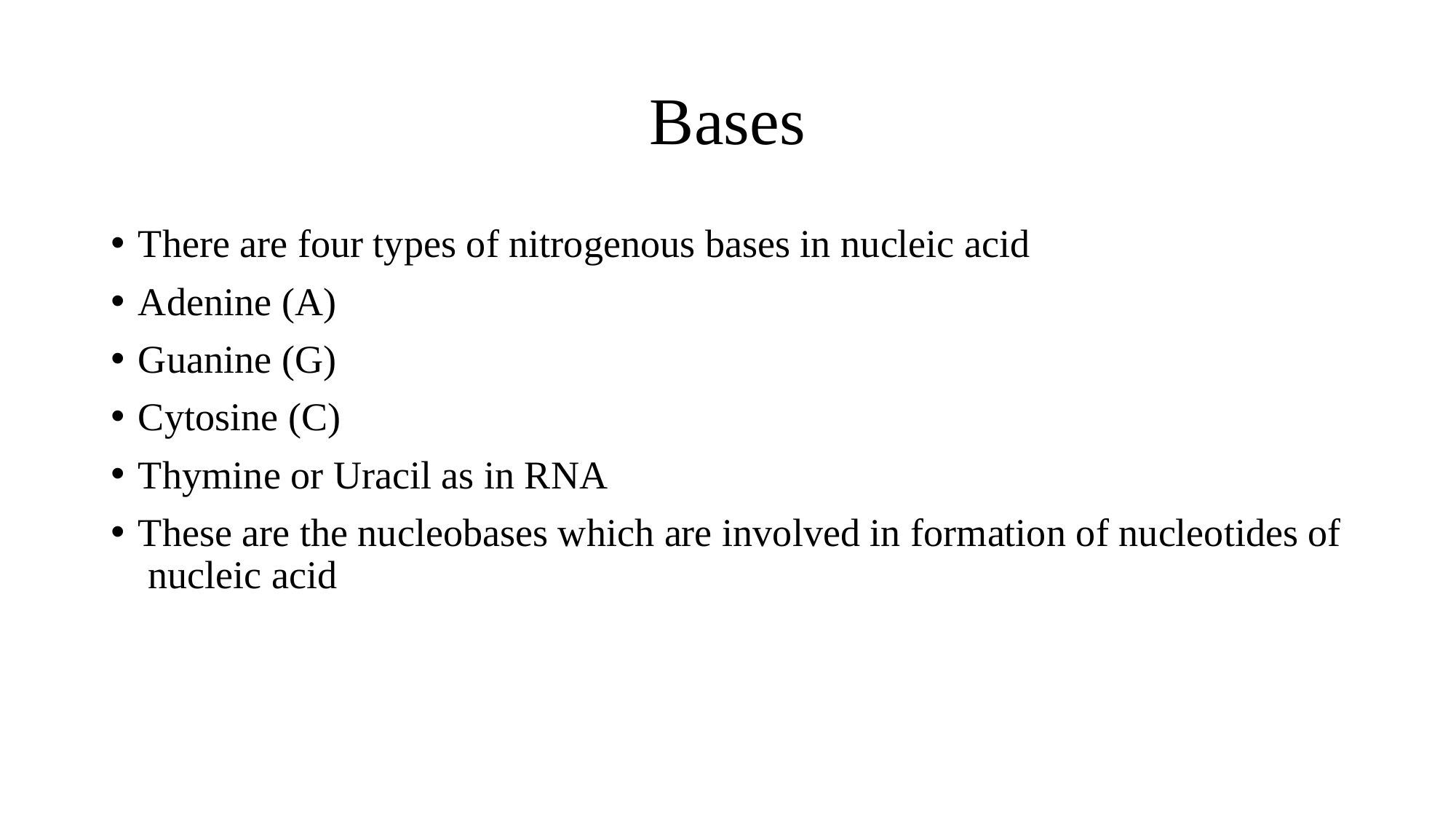

# Bases
There are four types of nitrogenous bases in nucleic acid
Adenine (A)
Guanine (G)
Cytosine (C)
Thymine or Uracil as in RNA
These are the nucleobases which are involved in formation of nucleotides of  nucleic acid

)